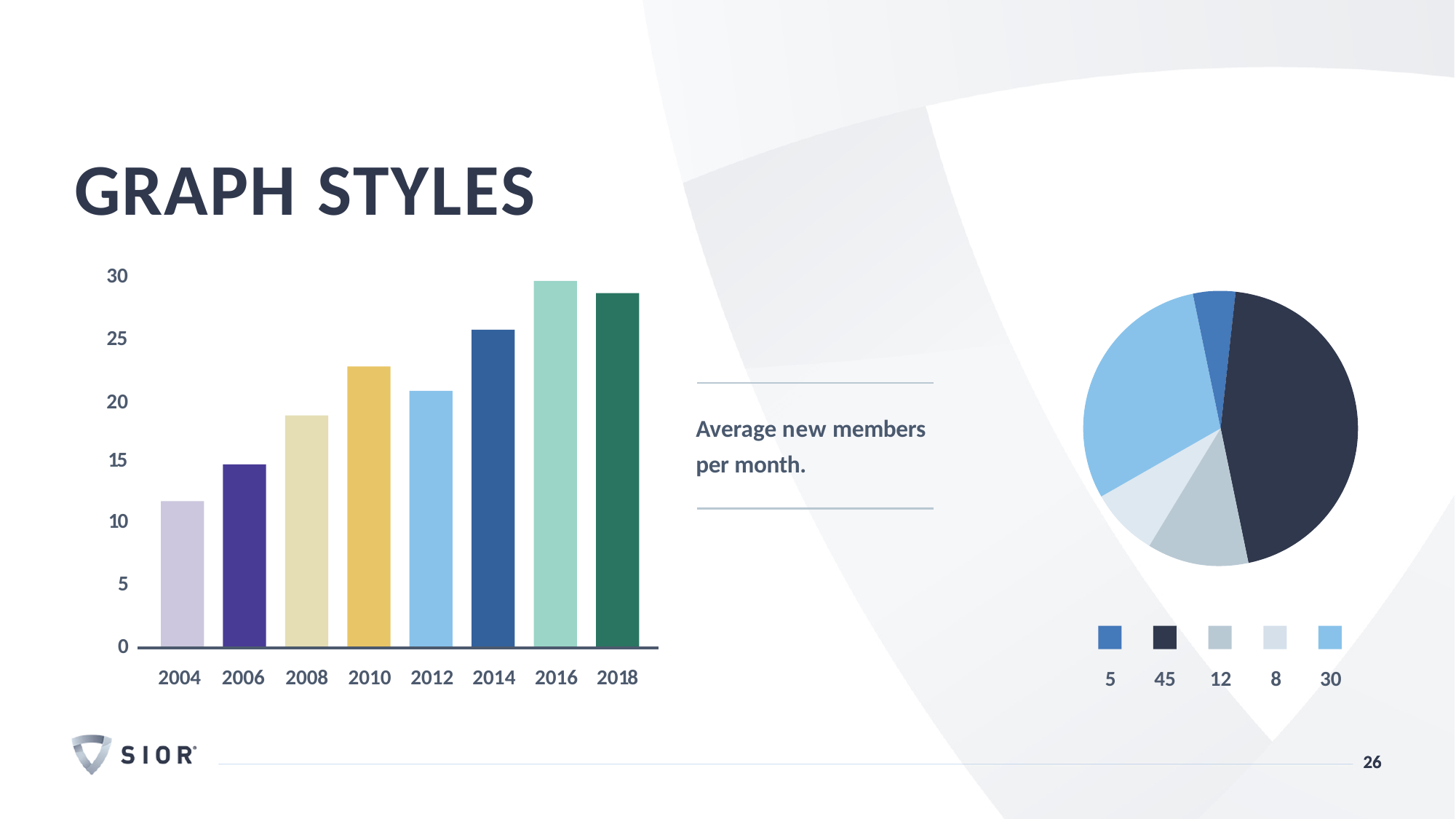

GRAPH STYLES
30

25

20

Average new members  per month.

15

10

5

0

2004	2006	2008	2010	2012	2014	2016	2018
5	45	12	8	30
	26